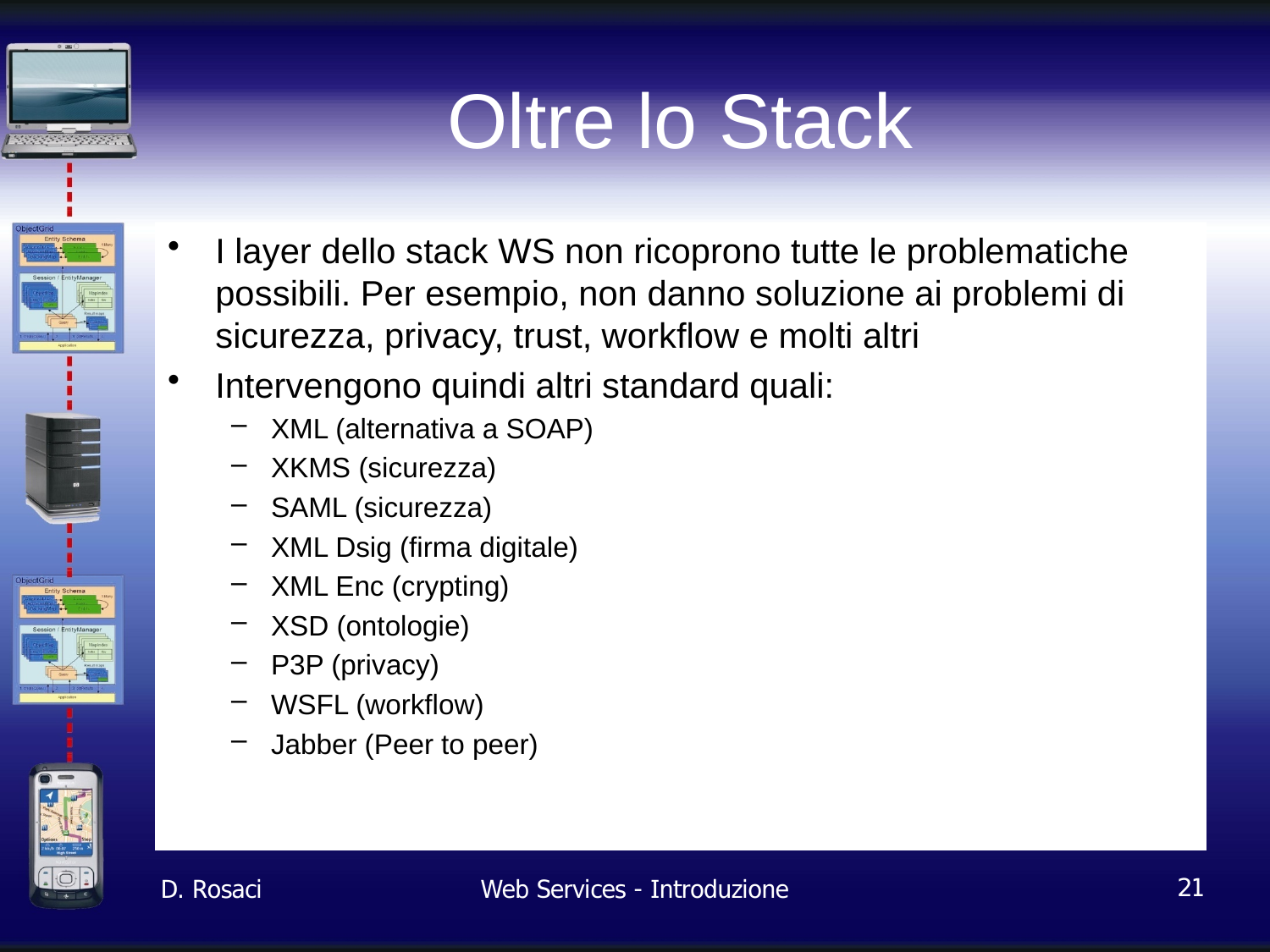

# Oltre lo Stack
I layer dello stack WS non ricoprono tutte le problematiche possibili. Per esempio, non danno soluzione ai problemi di sicurezza, privacy, trust, workflow e molti altri
Intervengono quindi altri standard quali:
XML (alternativa a SOAP)
XKMS (sicurezza)
SAML (sicurezza)
XML Dsig (firma digitale)
XML Enc (crypting)
XSD (ontologie)
P3P (privacy)
WSFL (workflow)
Jabber (Peer to peer)
D. Rosaci
Web Services - Introduzione